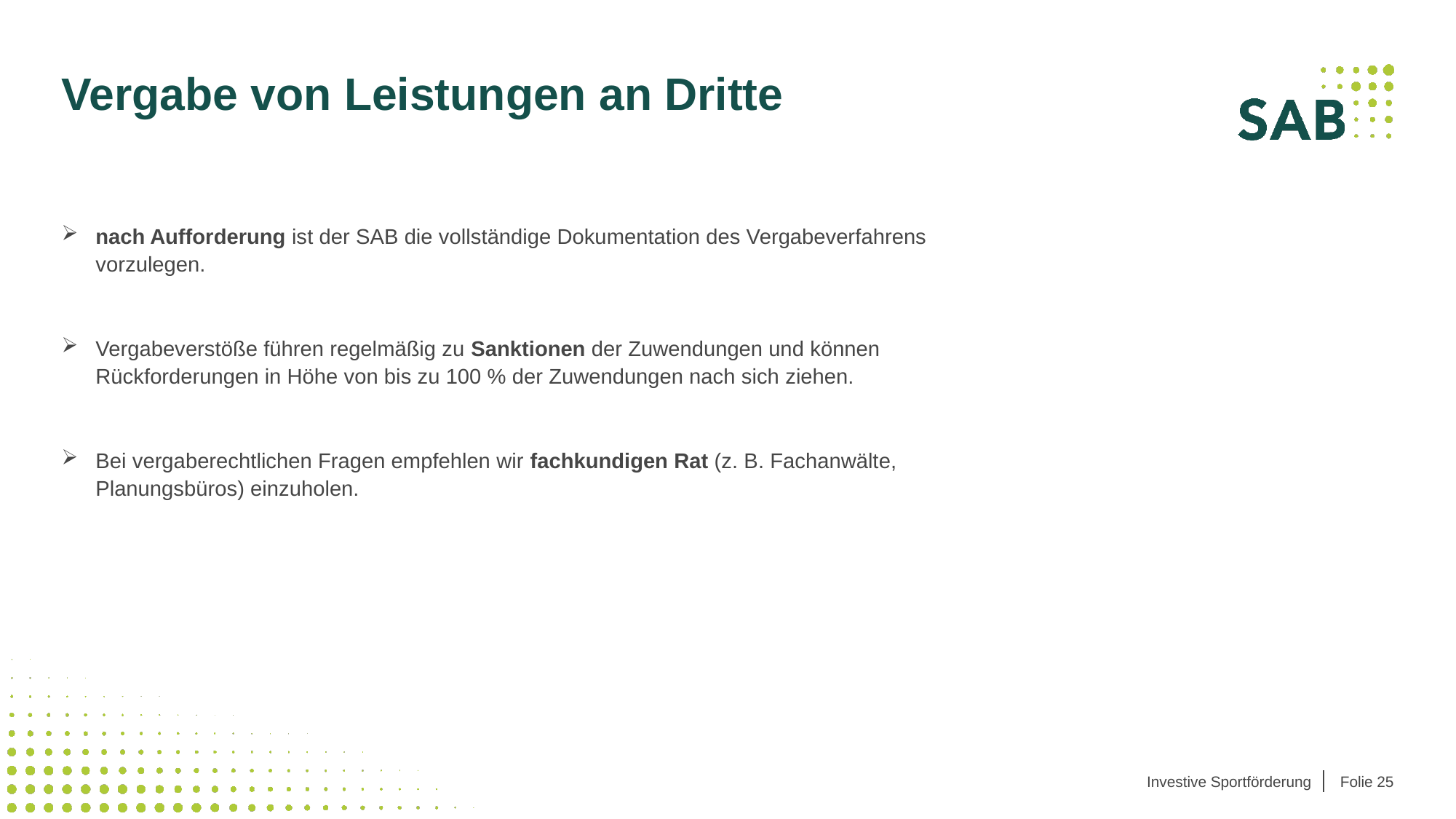

# Vergabe von Leistungen an Dritte
nach Aufforderung ist der SAB die vollständige Dokumentation des Vergabeverfahrens  vorzulegen.

Vergabeverstöße führen regelmäßig zu Sanktionen der Zuwendungen und können Rückforderungen in Höhe von bis zu 100 % der Zuwendungen nach sich ziehen.

Bei vergaberechtlichen Fragen empfehlen wir fachkundigen Rat (z. B. Fachanwälte, Planungsbüros) einzuholen.
Investive Sportförderung
Folie 25